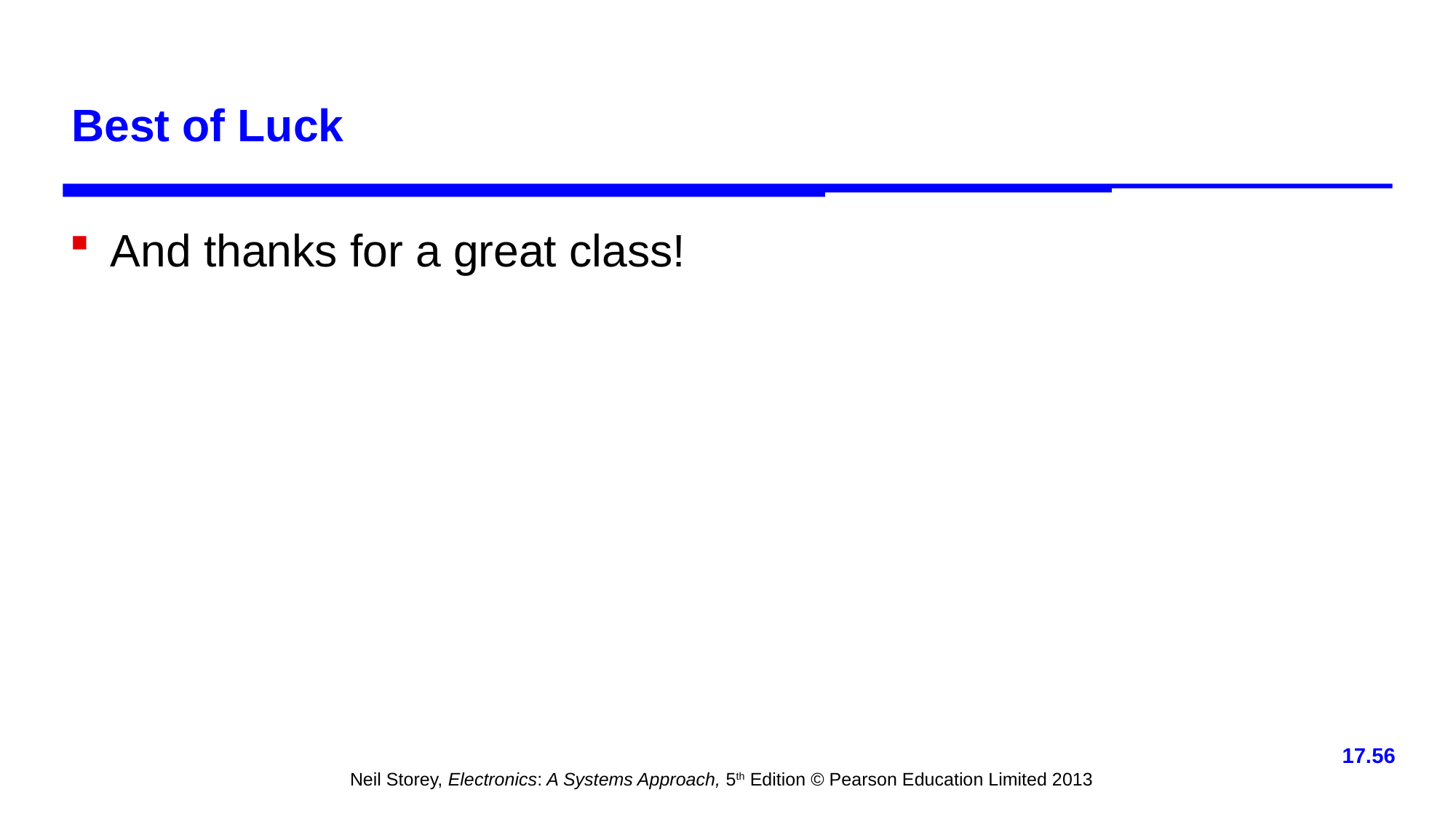

Best of Luck
And thanks for a great class!